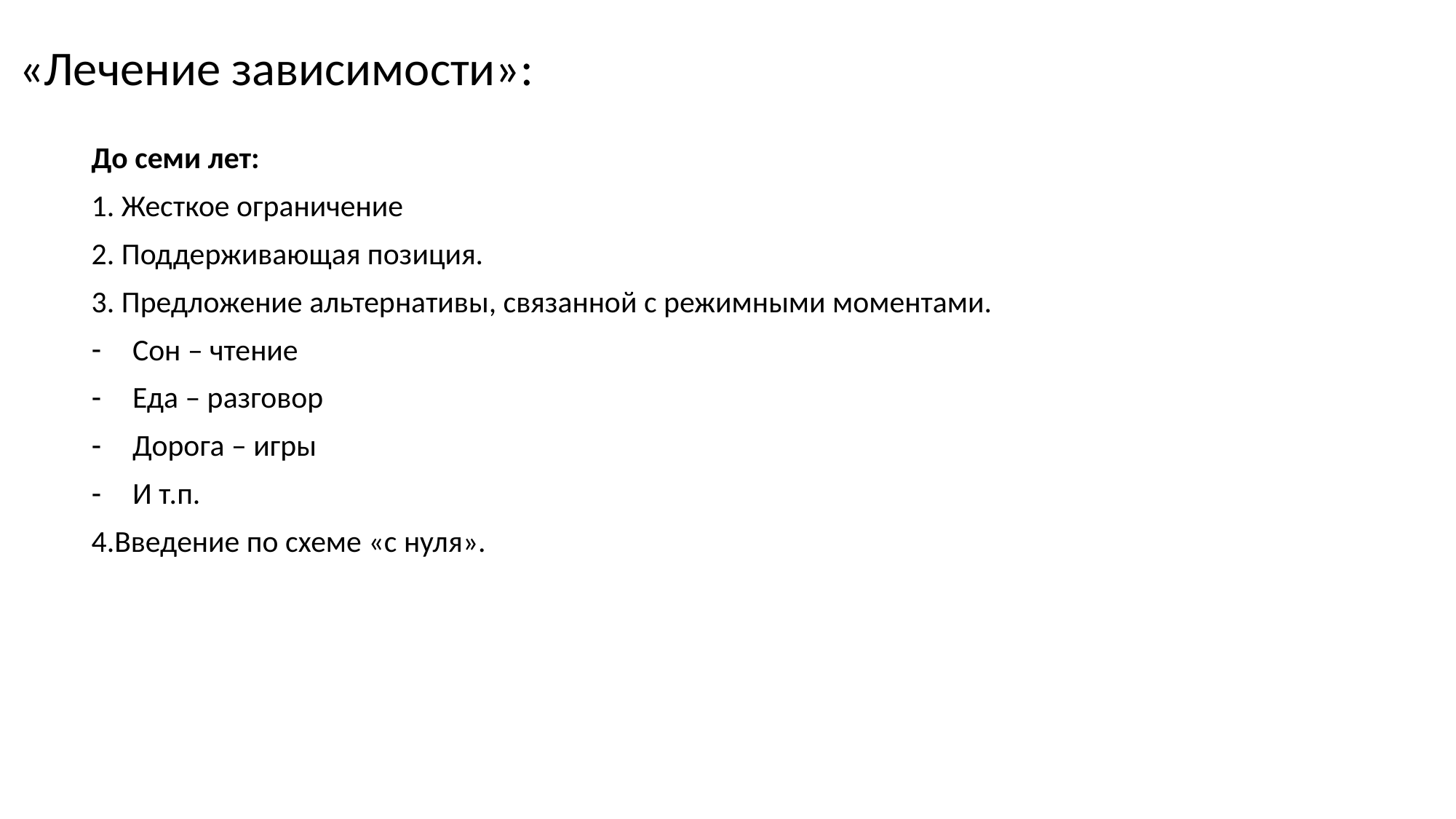

# «Лечение зависимости»:
До семи лет:
1. Жесткое ограничение
2. Поддерживающая позиция.
3. Предложение альтернативы, связанной с режимными моментами.
Сон – чтение
Еда – разговор
Дорога – игры
И т.п.
4.Введение по схеме «с нуля».